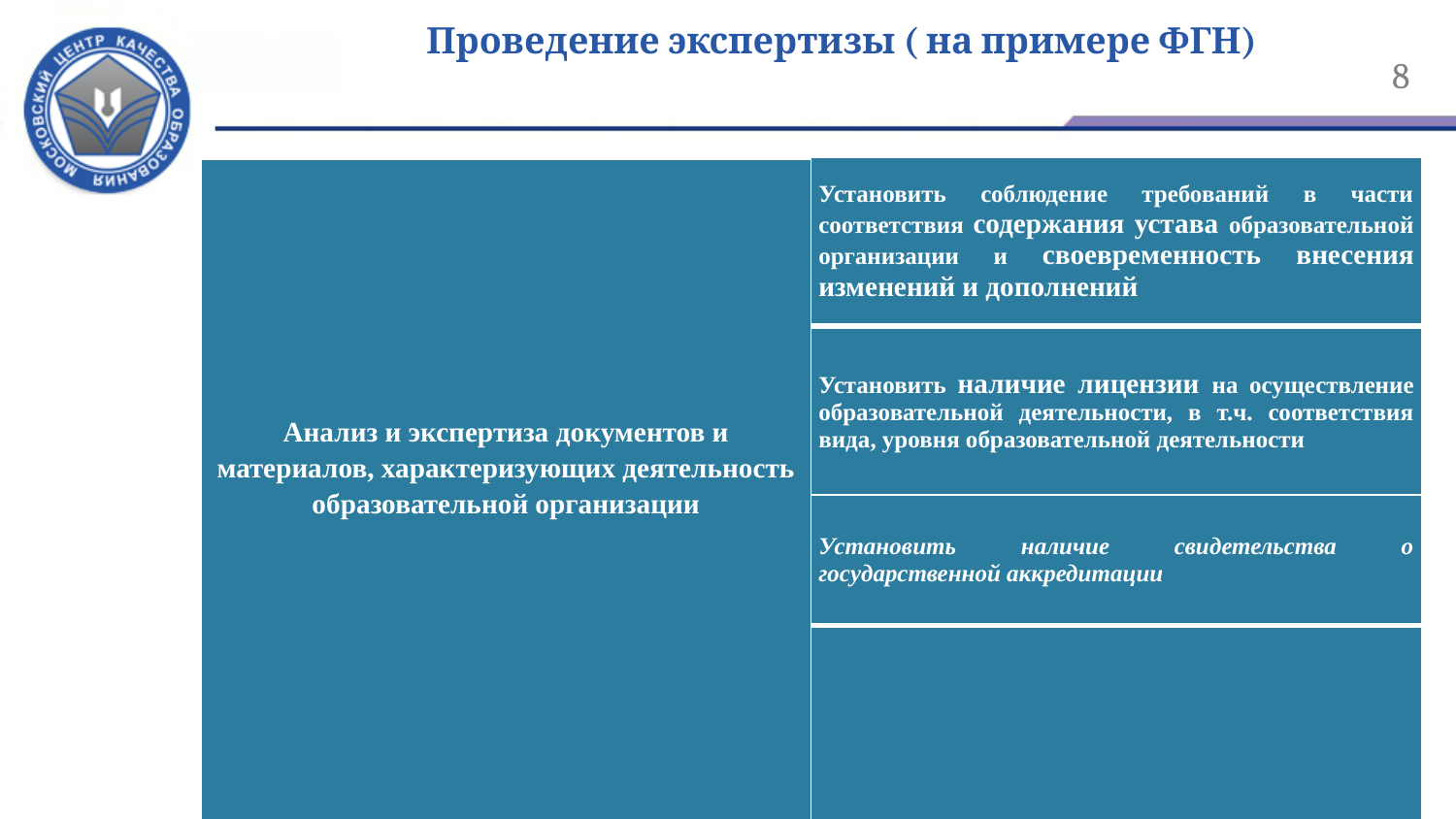

# Проведение экспертизы ( на примере ФГН)
8
| Анализ и экспертиза документов и материалов, характеризующих деятельность образовательной организации | Установить соблюдение требований в части соответствия содержания устава образовательной организации и своевременность внесения изменений и дополнений |
| --- | --- |
|  | Установить наличие лицензии на осуществление образовательной деятельности, в т.ч. соответствия вида, уровня образовательной деятельности |
|  | Установить наличие свидетельства о государственной аккредитации |
|  | Установить наличие программы развития образовательной организации, согласованной с учредителем |